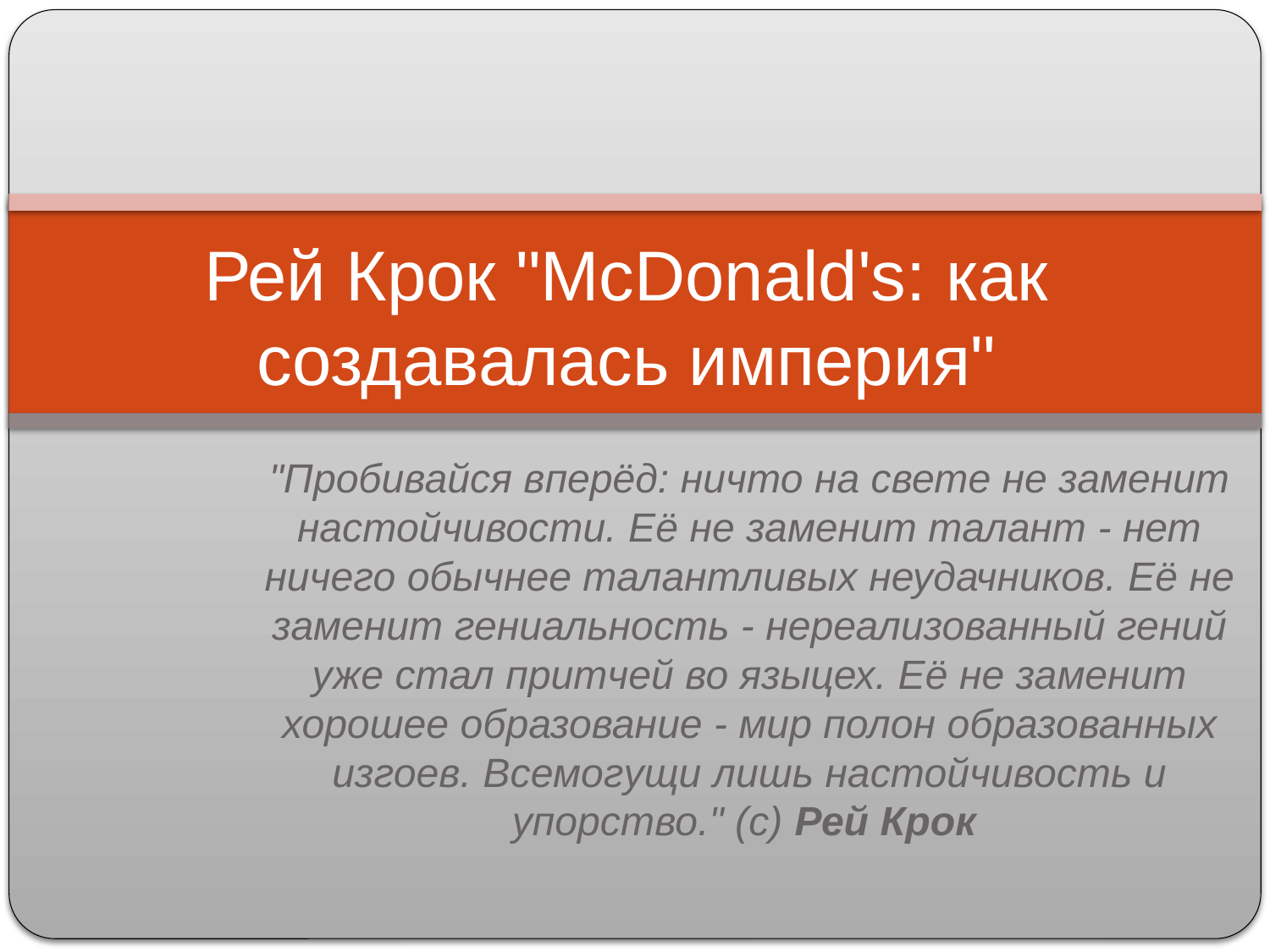

# Рей Крок "McDonald's: как создавалась империя"
"Пробивайся вперёд: ничто на свете не заменит настойчивости. Её не заменит талант - нет ничего обычнее талантливых неудачников. Её не заменит гениальность - нереализованный гений уже стал притчей во языцех. Её не заменит хорошее образование - мир полон образованных изгоев. Всемогущи лишь настойчивость и упорство." (с) Рей Крок